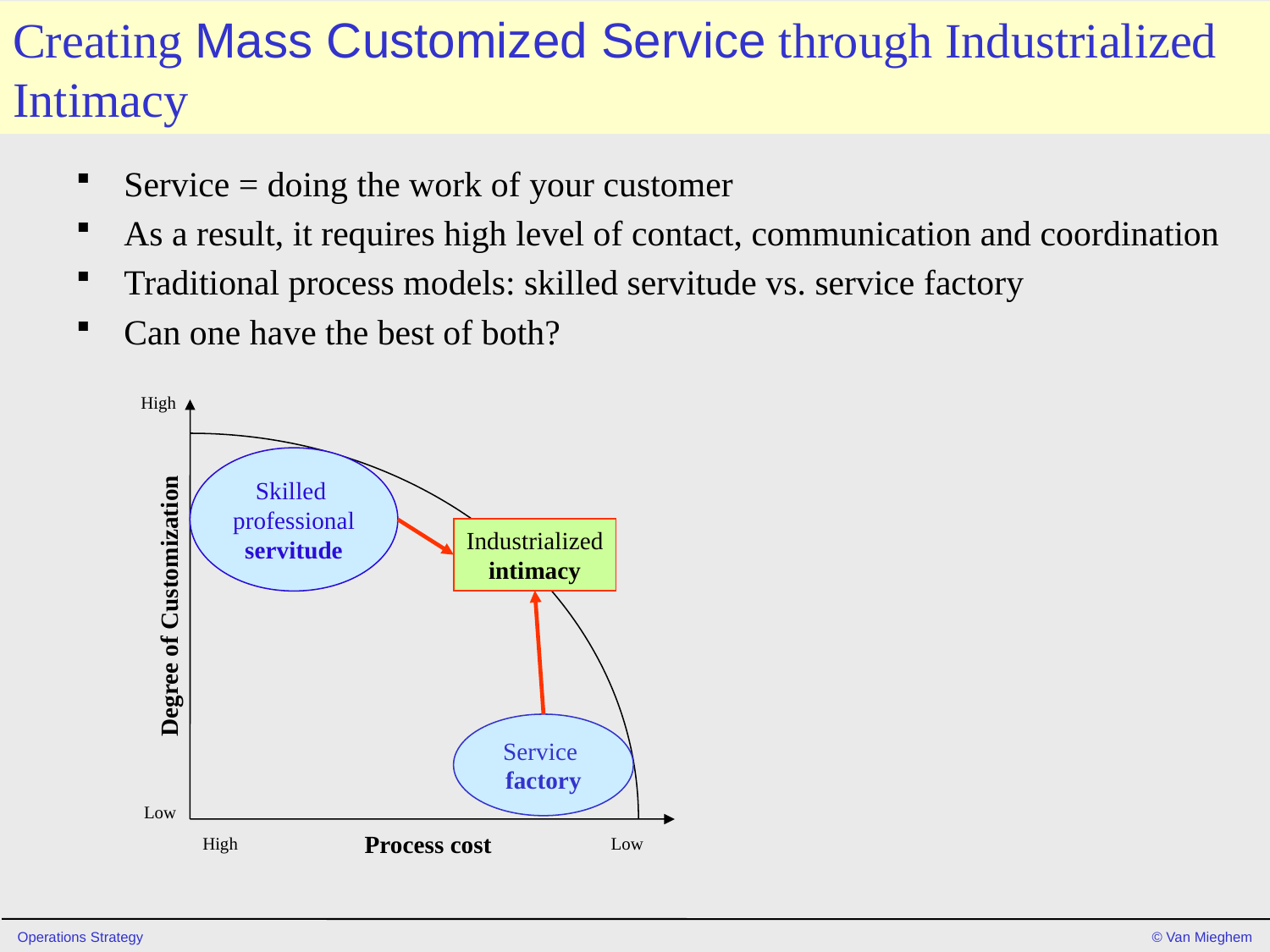

# Creating Mass Customized Service through Industrialized Intimacy
Service = doing the work of your customer
As a result, it requires high level of contact, communication and coordination
Traditional process models: skilled servitude vs. service factory
Can one have the best of both?
High

Skilled
professional
servitude
Industrialized
intimacy
Degree of Customization
Service
factory
Low

Process cost
High
Low